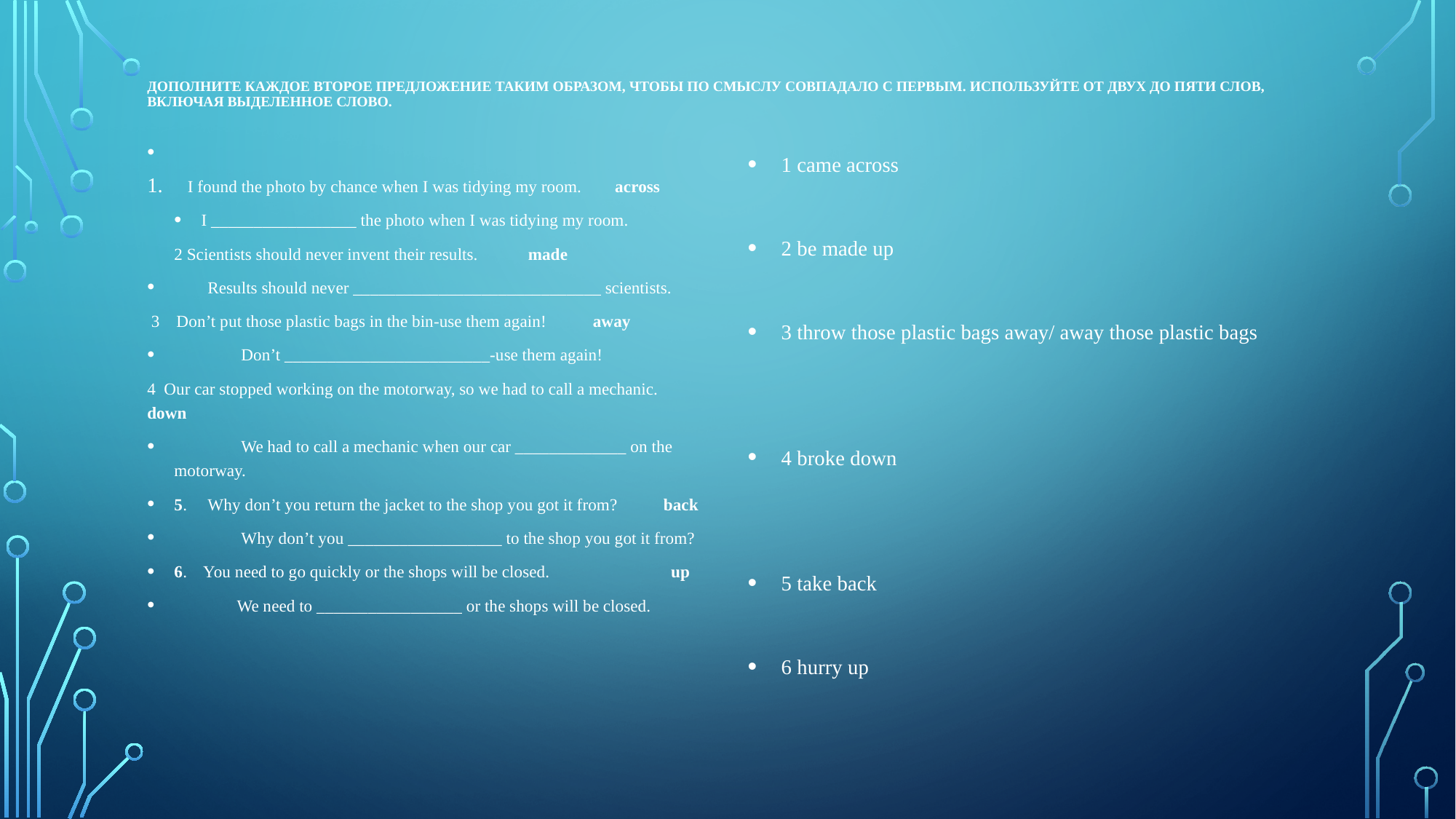

# Дополните каждое второе предложение таким образом, чтобы по смыслу совпадало с первым. Используйте от двух до пяти слов, включая выделенное слово.

I found the photo by chance when I was tidying my room.        across
I _________________ the photo when I was tidying my room.
2 Scientists should never invent their results.            made
        Results should never _____________________________ scientists.
 3    Don’t put those plastic bags in the bin-use them again!           away
                Don’t ________________________-use them again!
4  Our car stopped working on the motorway, so we had to call a mechanic.      down
                We had to call a mechanic when our car _____________ on the motorway.
5.     Why don’t you return the jacket to the shop you got it from?           back
                Why don’t you __________________ to the shop you got it from?
6.    You need to go quickly or the shops will be closed.                             up
               We need to _________________ or the shops will be closed.

1 came across

2 be made up

3 throw those plastic bags away/ away those plastic bags

4 broke down

5 take back

6 hurry up